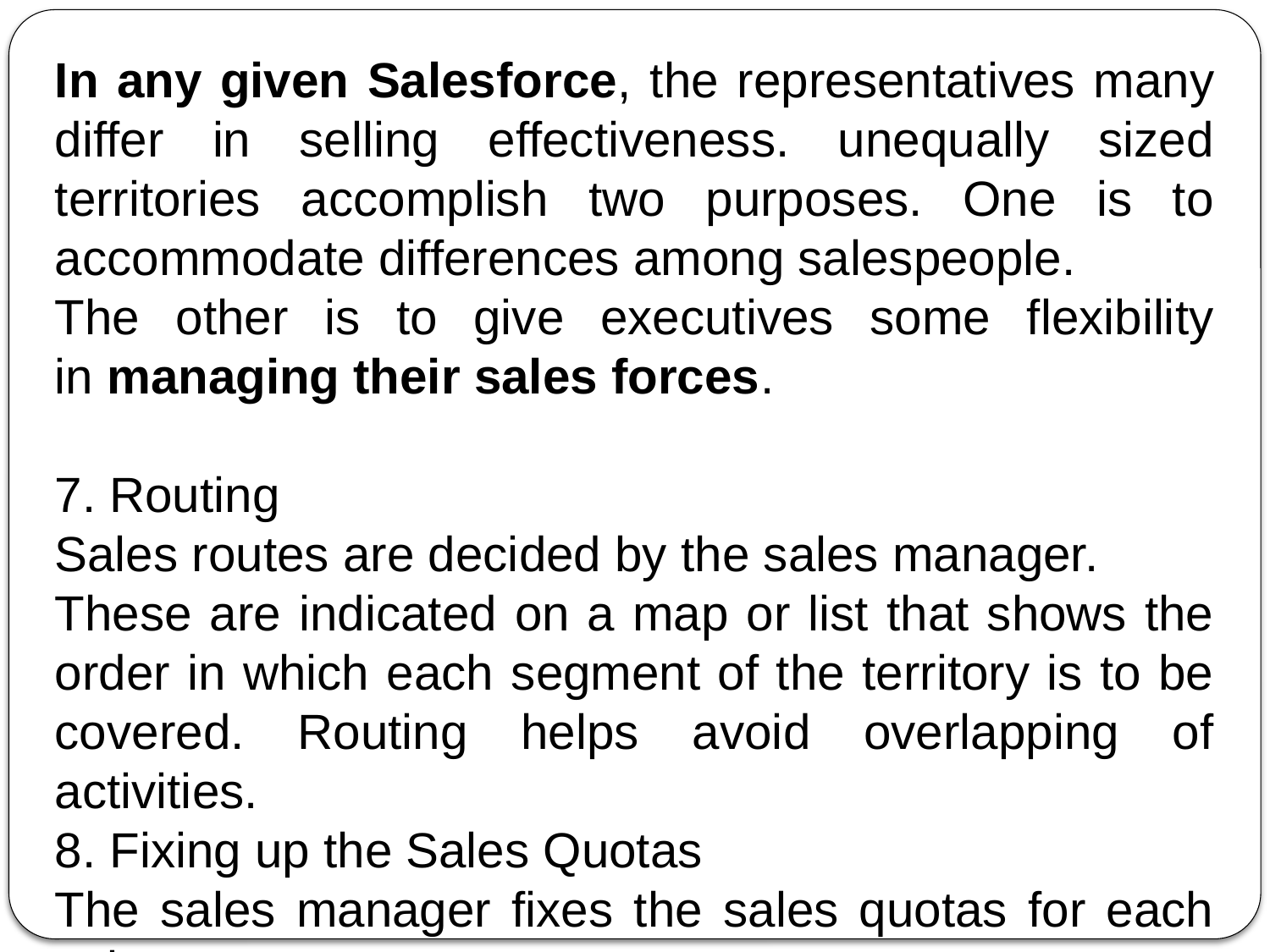

In any given Salesforce, the representatives many differ in selling effectiveness. unequally sized territories accomplish two purposes. One is to accommodate differences among salespeople.
The other is to give executives some flexibility in managing their sales forces.

7. Routing
Sales routes are decided by the sales manager.
These are indicated on a map or list that shows the order in which each segment of the territory is to be covered. Routing helps avoid overlapping of activities.
8. Fixing up the Sales Quotas
The sales manager fixes the sales quotas for each salesman